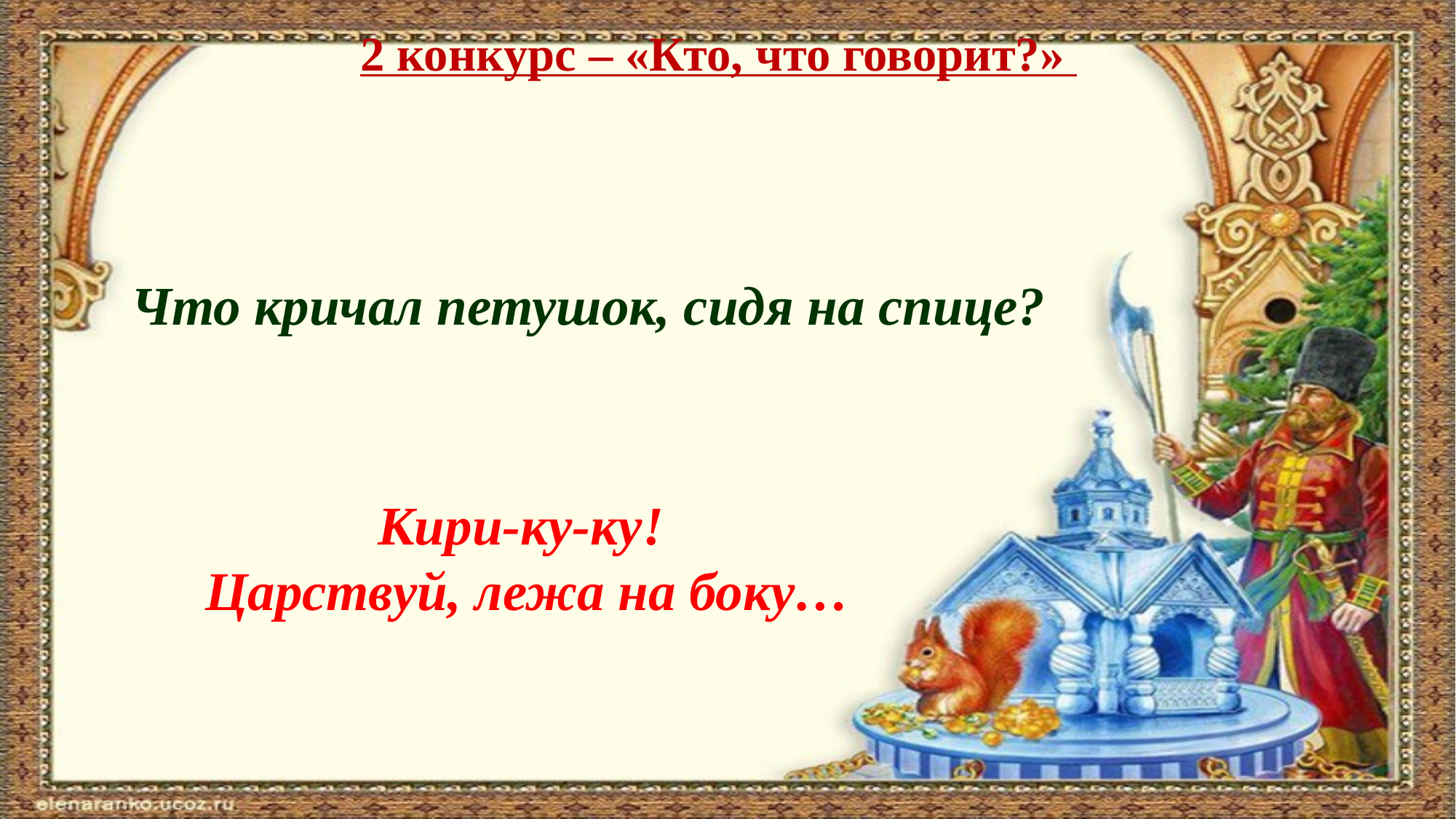

2 конкурс – «Кто, что говорит?»
Что кричал петушок, сидя на спице?
Кири-ку-ку!
Царствуй, лежа на боку…